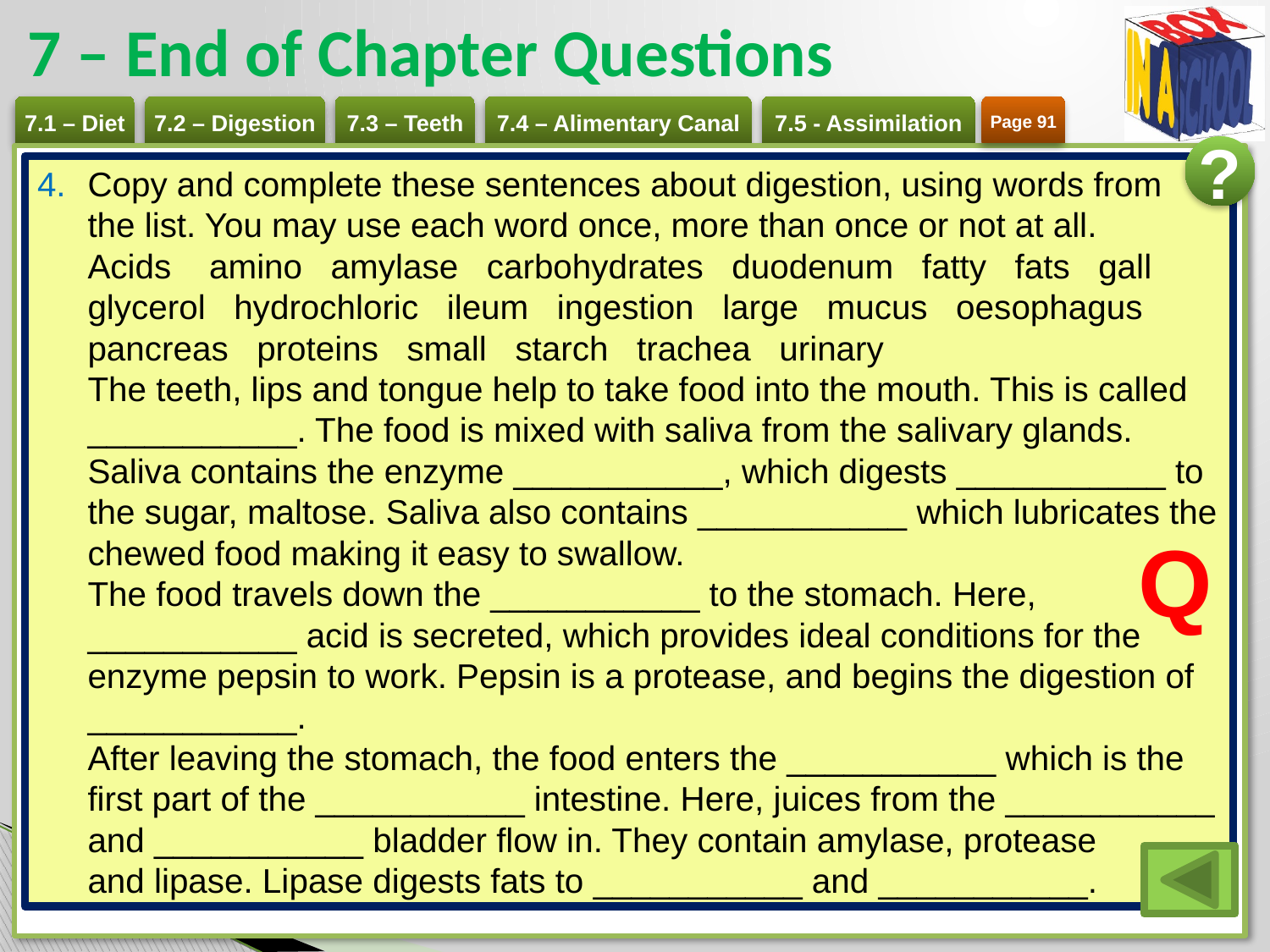

# 7 – End of Chapter Questions
Page 91
?
Copy and complete these sentences about digestion, using words from the list. You may use each word once, more than once or not at all.
Acids    amino   amylase   carbohydrates   duodenum   fatty   fats   gall   glycerol   hydrochloric   ileum   ingestion   large   mucus   oesophagus   pancreas   proteins   small   starch   trachea   urinary
The teeth, lips and tongue help to take food into the mouth. This is called ___________. The food is mixed with saliva from the salivary glands. Saliva contains the enzyme ___________, which digests ___________ to the sugar, maltose. Saliva also contains ___________ which lubricates the chewed food making it easy to swallow.
The food travels down the ___________ to the stomach. Here, ___________ acid is secreted, which provides ideal conditions for the enzyme pepsin to work. Pepsin is a protease, and begins the digestion of ___________.
After leaving the stomach, the food enters the ___________ which is the first part of the ___________ intestine. Here, juices from the ___________ and ___________ bladder flow in. They contain amylase, protease
and lipase. Lipase digests fats to ___________ and ___________.
Q